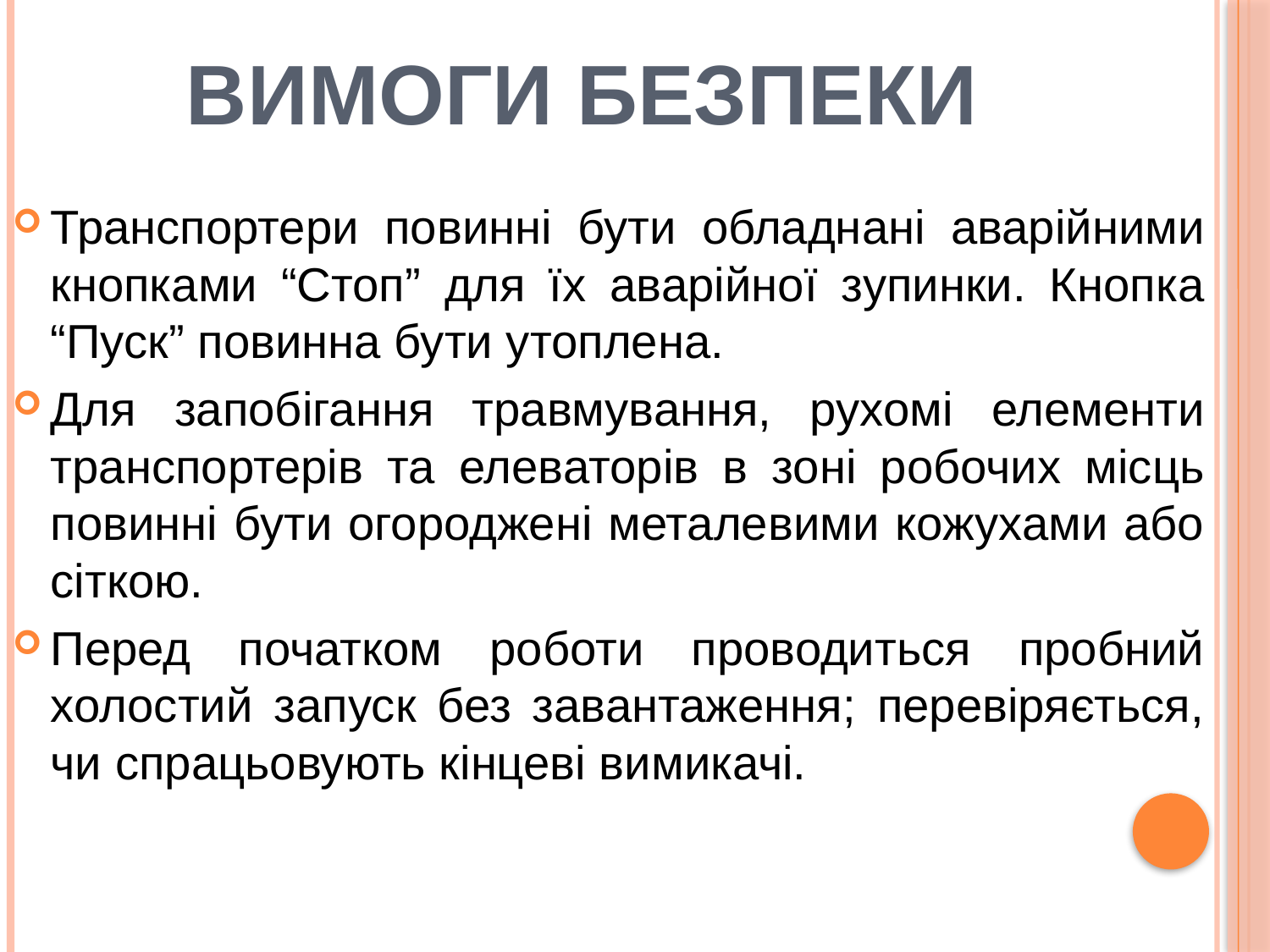

# Вимоги безпеки
Транспортери повинні бути обладнані аварійними кнопками “Стоп” для їх аварійної зупинки. Кнопка “Пуск” повинна бути утоплена.
Для запобігання травмування, рухомі елементи транспортерів та елеваторів в зоні робочих місць повинні бути огороджені металевими кожухами або сіткою.
Перед початком роботи проводиться пробний холостий запуск без завантаження; перевіряється, чи спрацьовують кінцеві вимикачі.